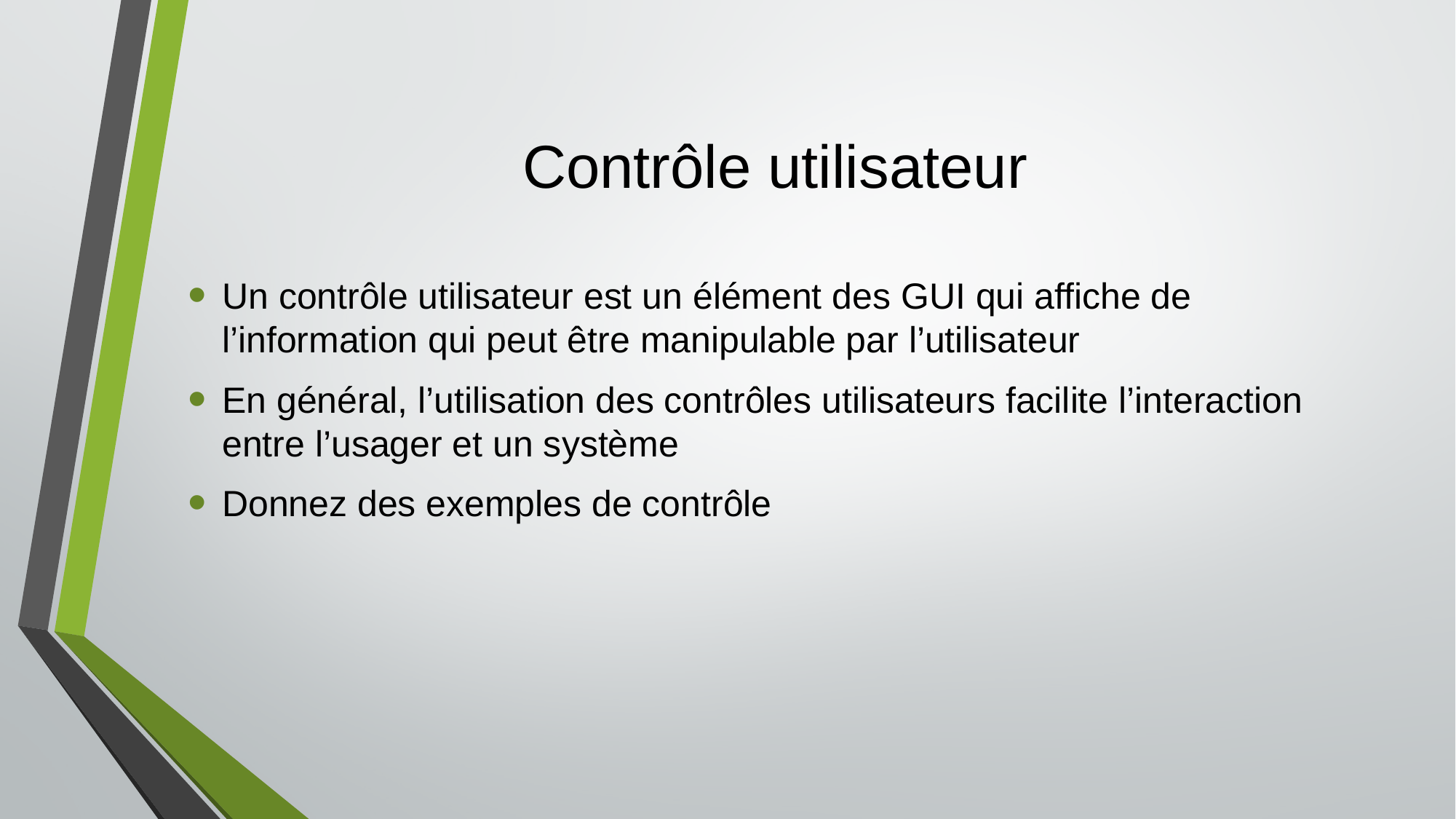

# Contrôle utilisateur
Un contrôle utilisateur est un élément des GUI qui affiche de l’information qui peut être manipulable par l’utilisateur
En général, l’utilisation des contrôles utilisateurs facilite l’interaction entre l’usager et un système
Donnez des exemples de contrôle